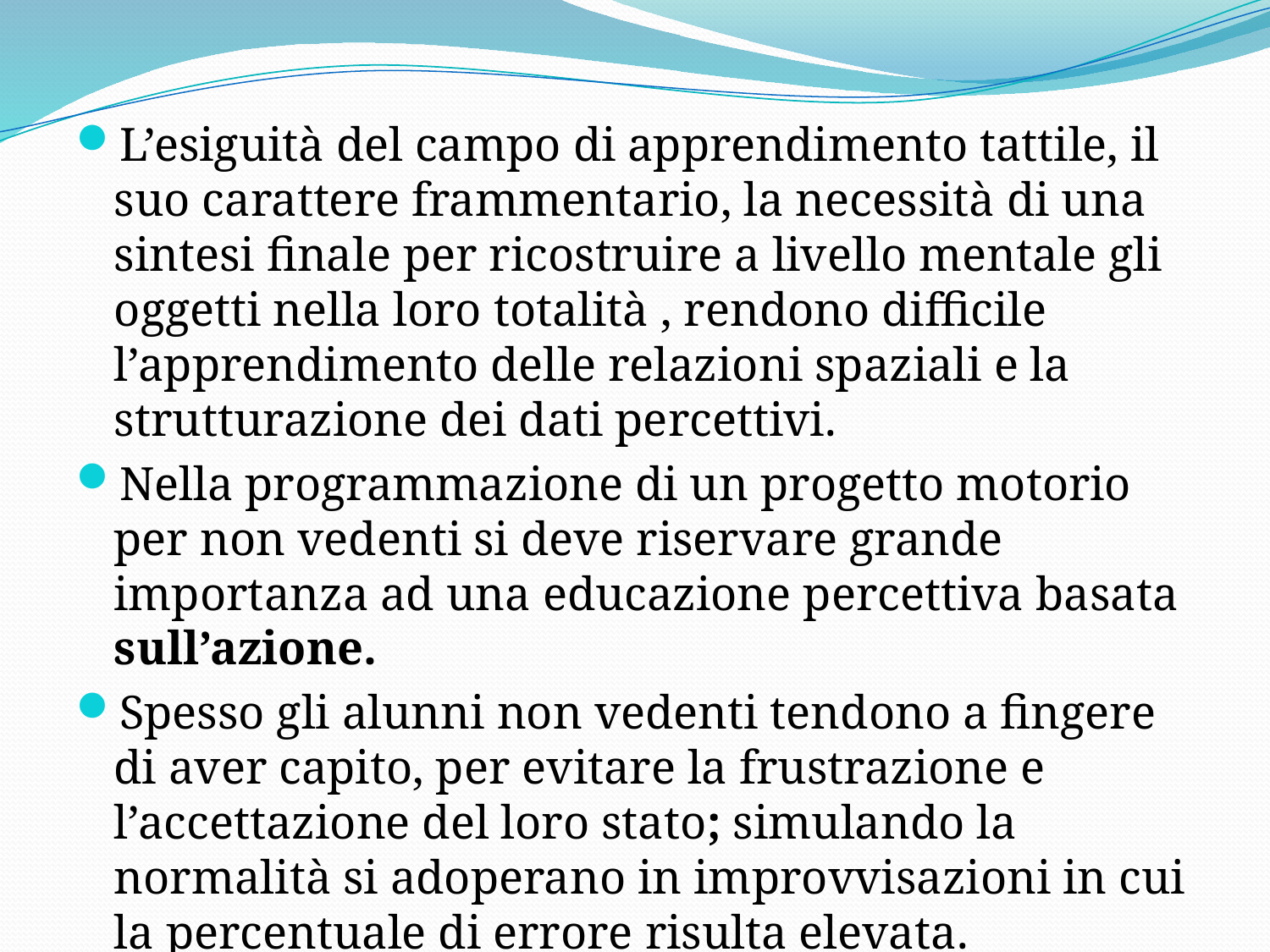

#
L’esiguità del campo di apprendimento tattile, il suo carattere frammentario, la necessità di una sintesi finale per ricostruire a livello mentale gli oggetti nella loro totalità , rendono difficile l’apprendimento delle relazioni spaziali e la strutturazione dei dati percettivi.
Nella programmazione di un progetto motorio per non vedenti si deve riservare grande importanza ad una educazione percettiva basata sull’azione.
Spesso gli alunni non vedenti tendono a fingere di aver capito, per evitare la frustrazione e l’accettazione del loro stato; simulando la normalità si adoperano in improvvisazioni in cui la percentuale di errore risulta elevata.